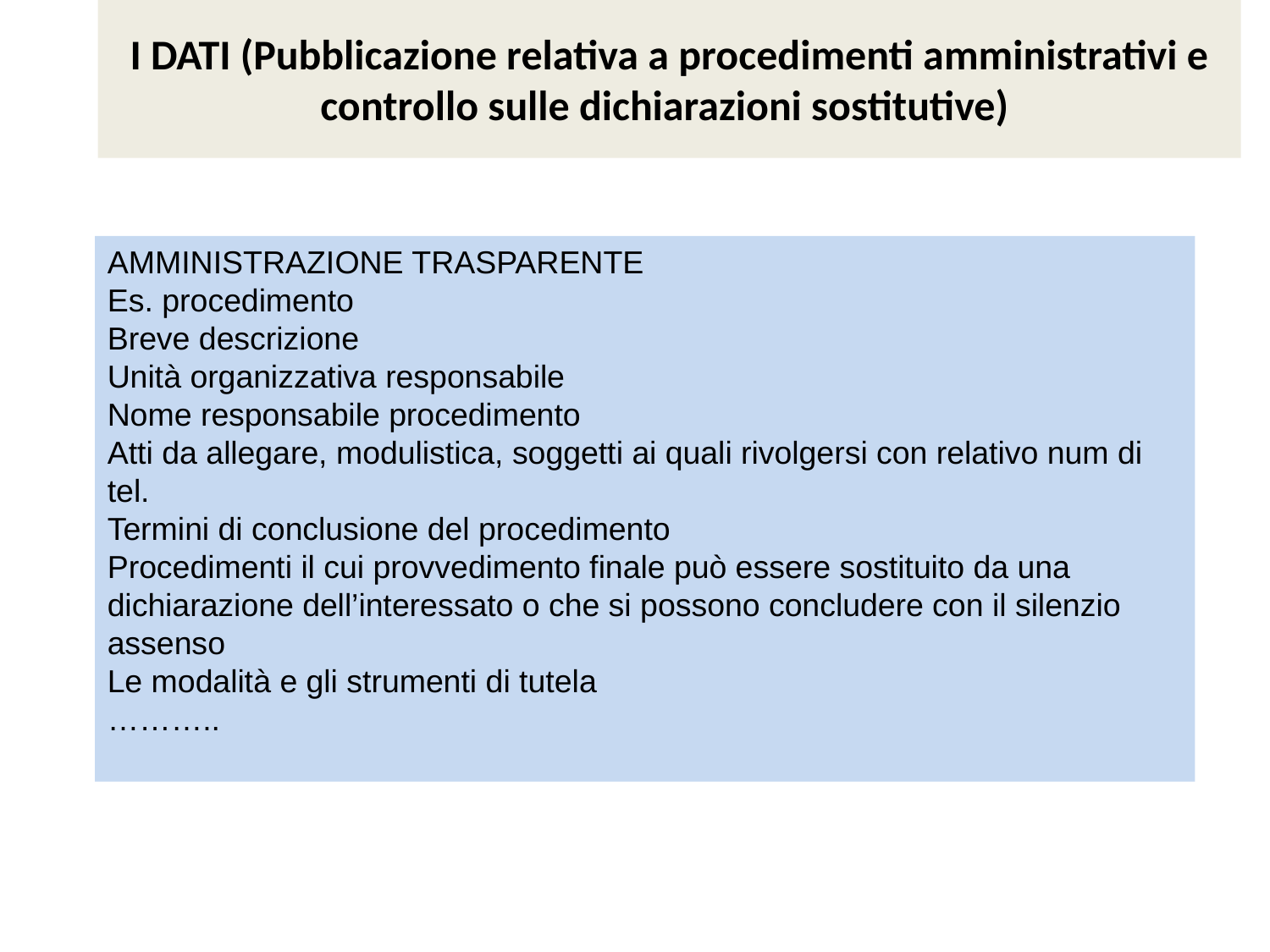

# I DATI (Pubblicazione relativa a procedimenti amministrativi e controllo sulle dichiarazioni sostitutive)
AMMINISTRAZIONE TRASPARENTE
Es. procedimento
Breve descrizione
Unità organizzativa responsabile
Nome responsabile procedimento
Atti da allegare, modulistica, soggetti ai quali rivolgersi con relativo num di tel.
Termini di conclusione del procedimento
Procedimenti il cui provvedimento finale può essere sostituito da una dichiarazione dell’interessato o che si possono concludere con il silenzio assenso
Le modalità e gli strumenti di tutela
………..